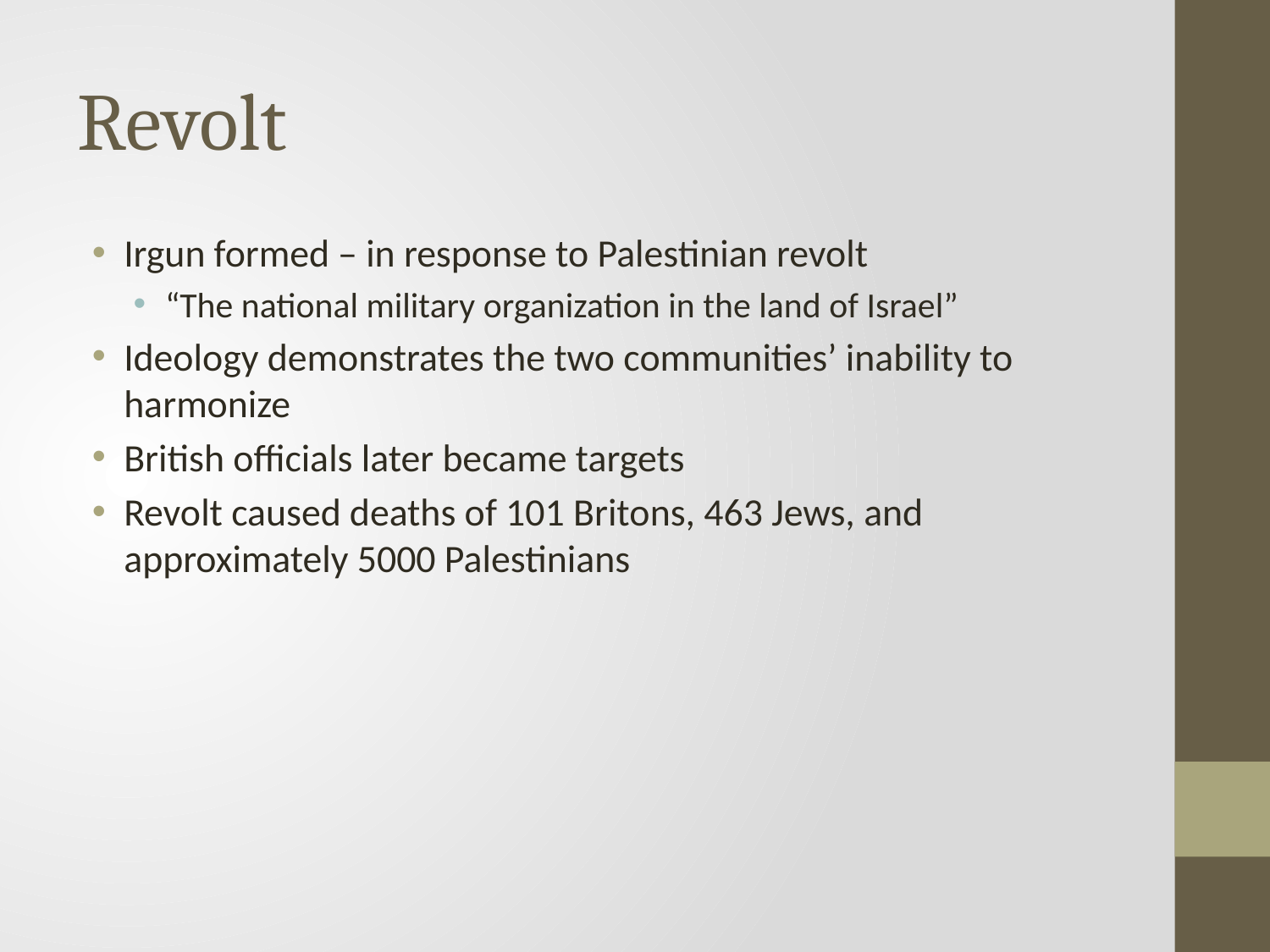

# Revolt
Irgun formed – in response to Palestinian revolt
“The national military organization in the land of Israel”
Ideology demonstrates the two communities’ inability to harmonize
British officials later became targets
Revolt caused deaths of 101 Britons, 463 Jews, and approximately 5000 Palestinians